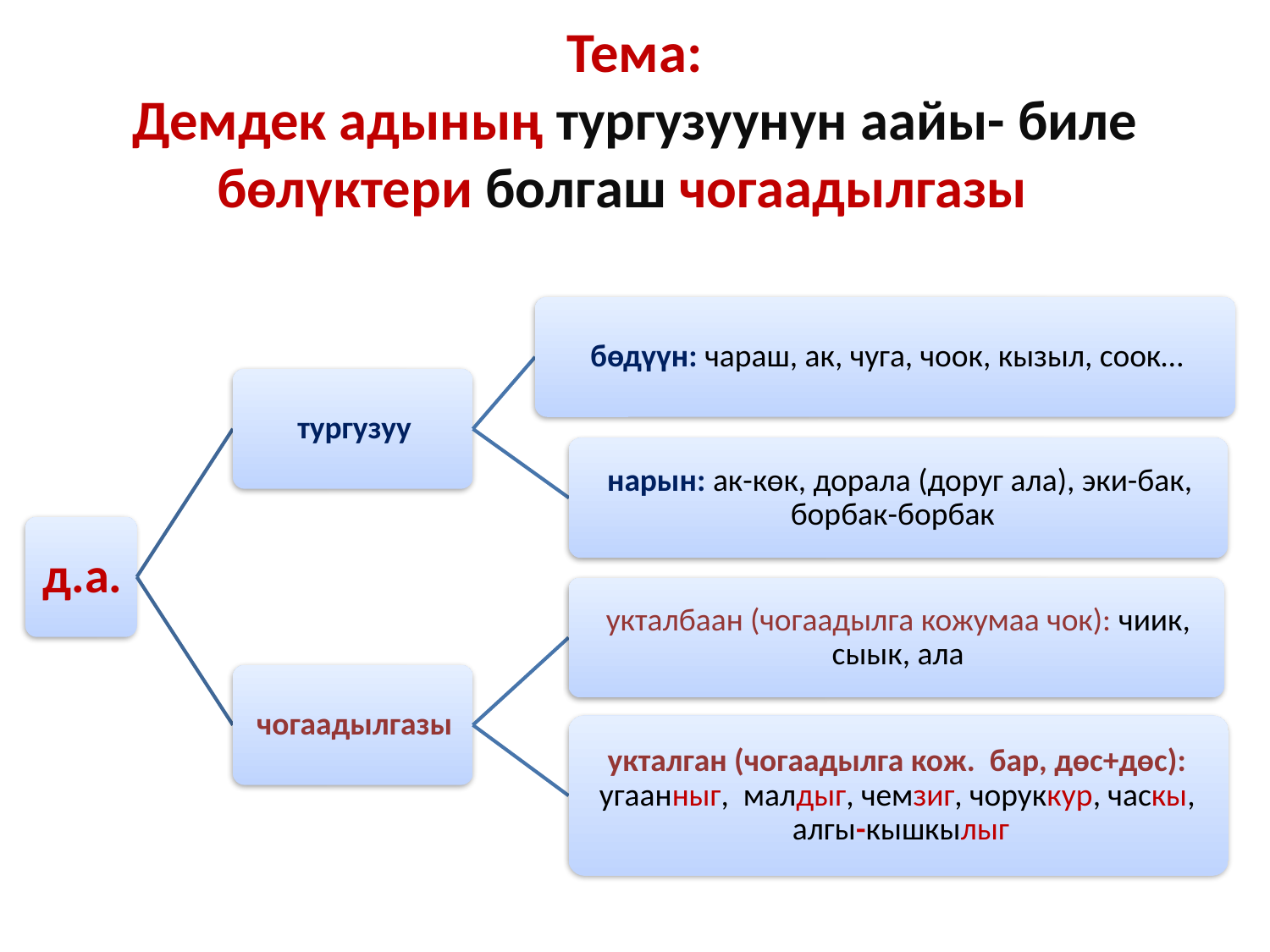

# Тема: Демдек адының тургузуунун аайы- биле бөлүктери болгаш чогаадылгазы
д.а.

тургузуу

бөдүүн: чараш, ак, чуга, чоок, кызыл, соок…

нарын: ак-көк, дорала (доруг ала), эки-бак, борбак-борбак

чогаадылгазы

укталбаан (чогаадылга кожумаа чок): чиик, сыык, ала

укталган (чогаадылга кож.  бар, дөс+дөс):  угаанныг,  малдыг, чемзиг, чоруккур, часкы,  алгы-кышкылыг